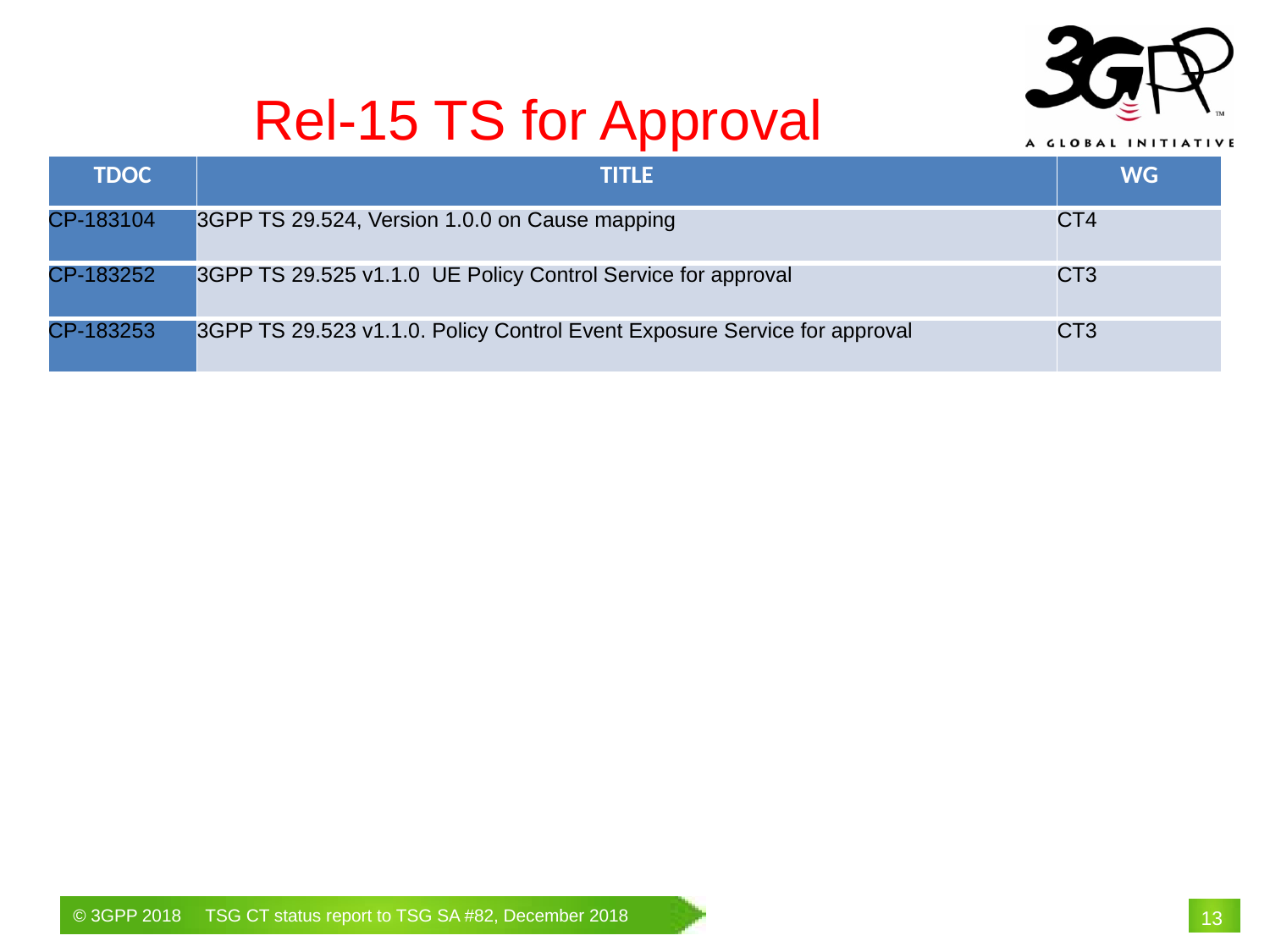

Rel-15 TS for Approval
| TDOC | TITLE | WG |
| --- | --- | --- |
| CP-183104 | 3GPP TS 29.524, Version 1.0.0 on Cause mapping | CT4 |
| CP-183252 | 3GPP TS 29.525 v1.1.0 UE Policy Control Service for approval | CT3 |
| CP-183253 | 3GPP TS 29.523 v1.1.0. Policy Control Event Exposure Service for approval | CT3 |

# 13